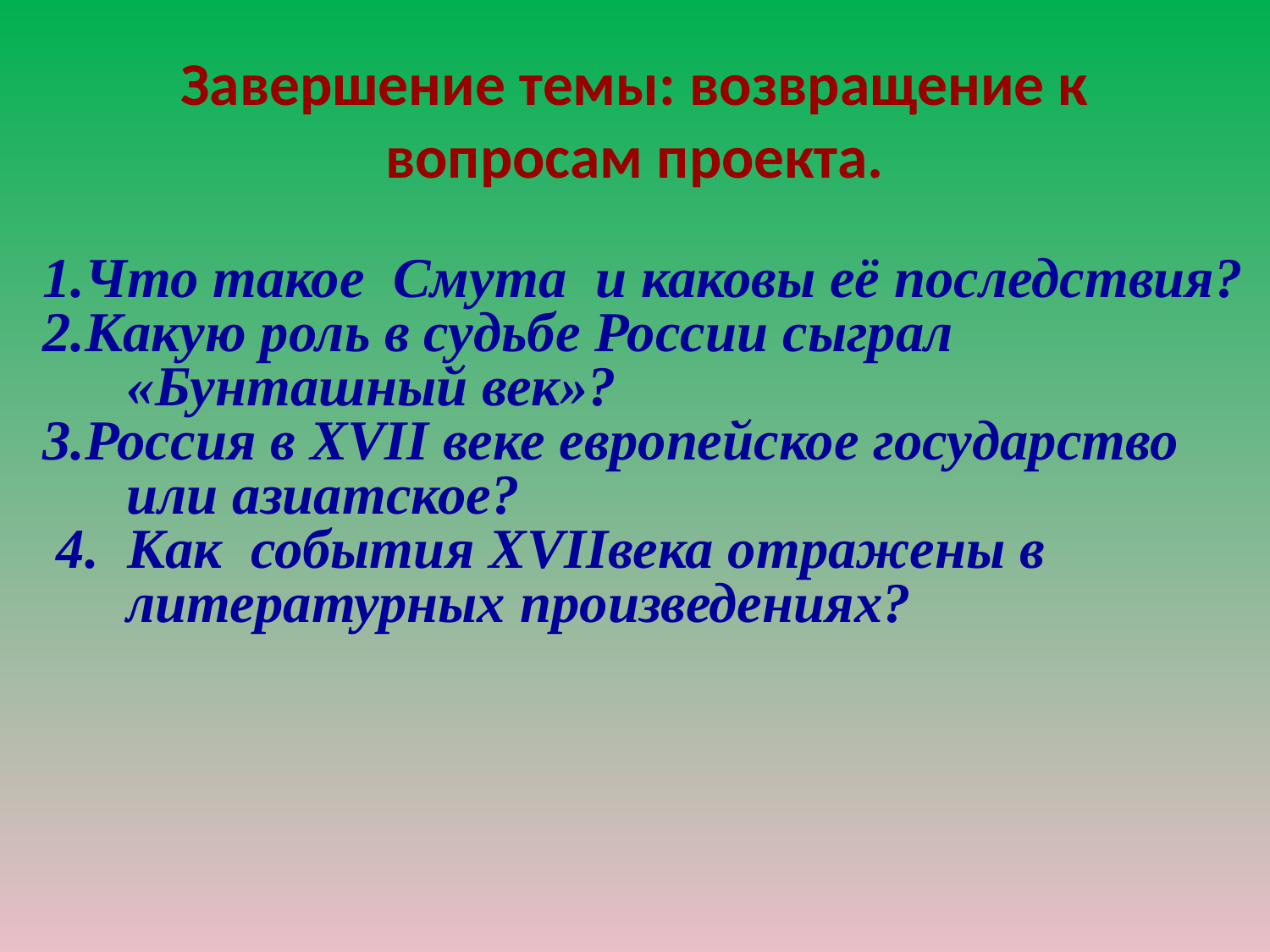

# Завершение темы: возвращение к вопросам проекта.

1.Что такое  Смута  и каковы её последствия?
2.Какую роль в судьбе России сыграл  «Бунташный век»?
3.Россия в XVII веке европейское государство или азиатское?
 4.  Как  события XVIIвека отражены в литературных произведениях?